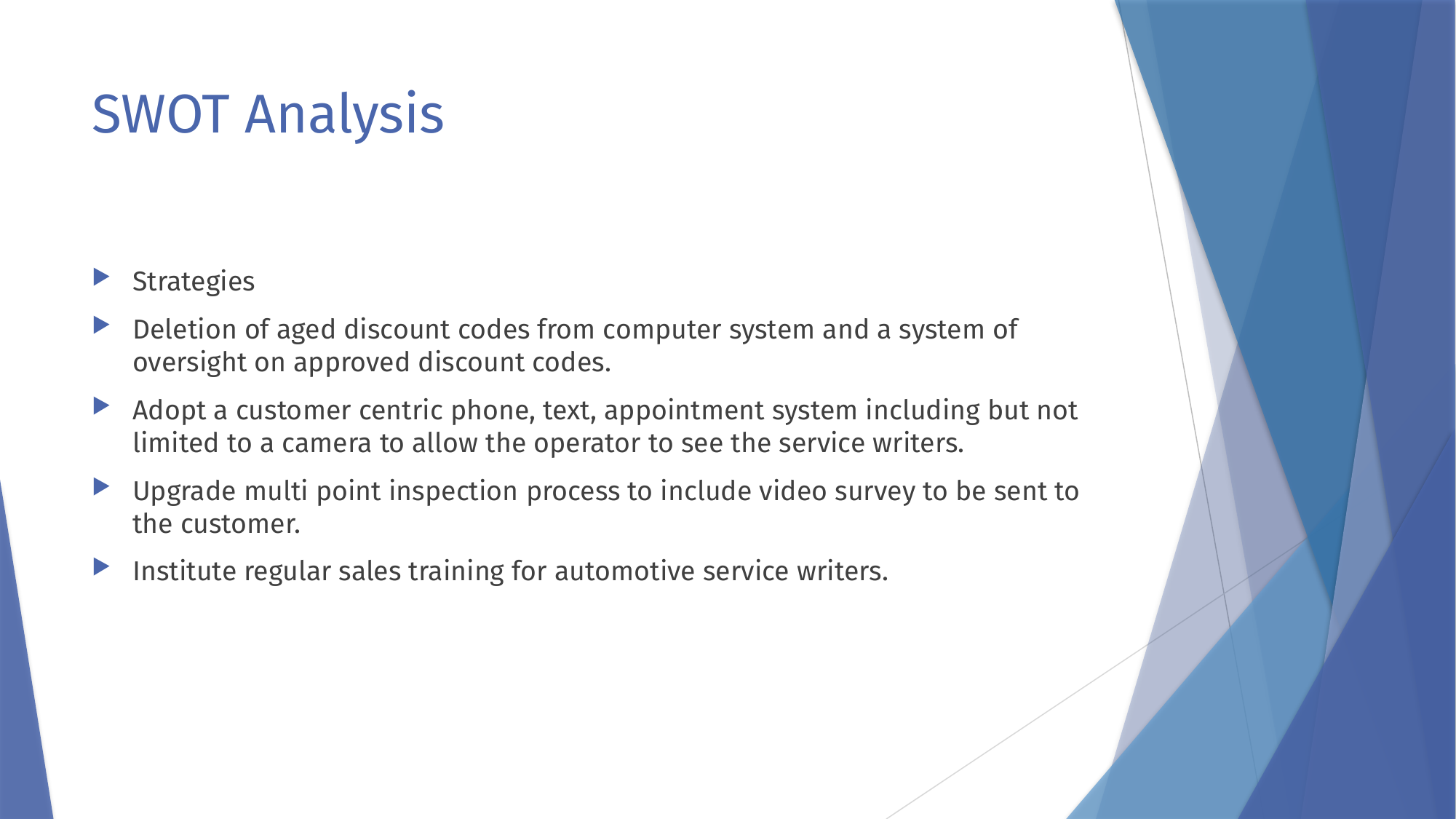

# SWOT Analysis
Strategies
Deletion of aged discount codes from computer system and a system of oversight on approved discount codes.
Adopt a customer centric phone, text, appointment system including but not limited to a camera to allow the operator to see the service writers.
Upgrade multi point inspection process to include video survey to be sent to the customer.
Institute regular sales training for automotive service writers.